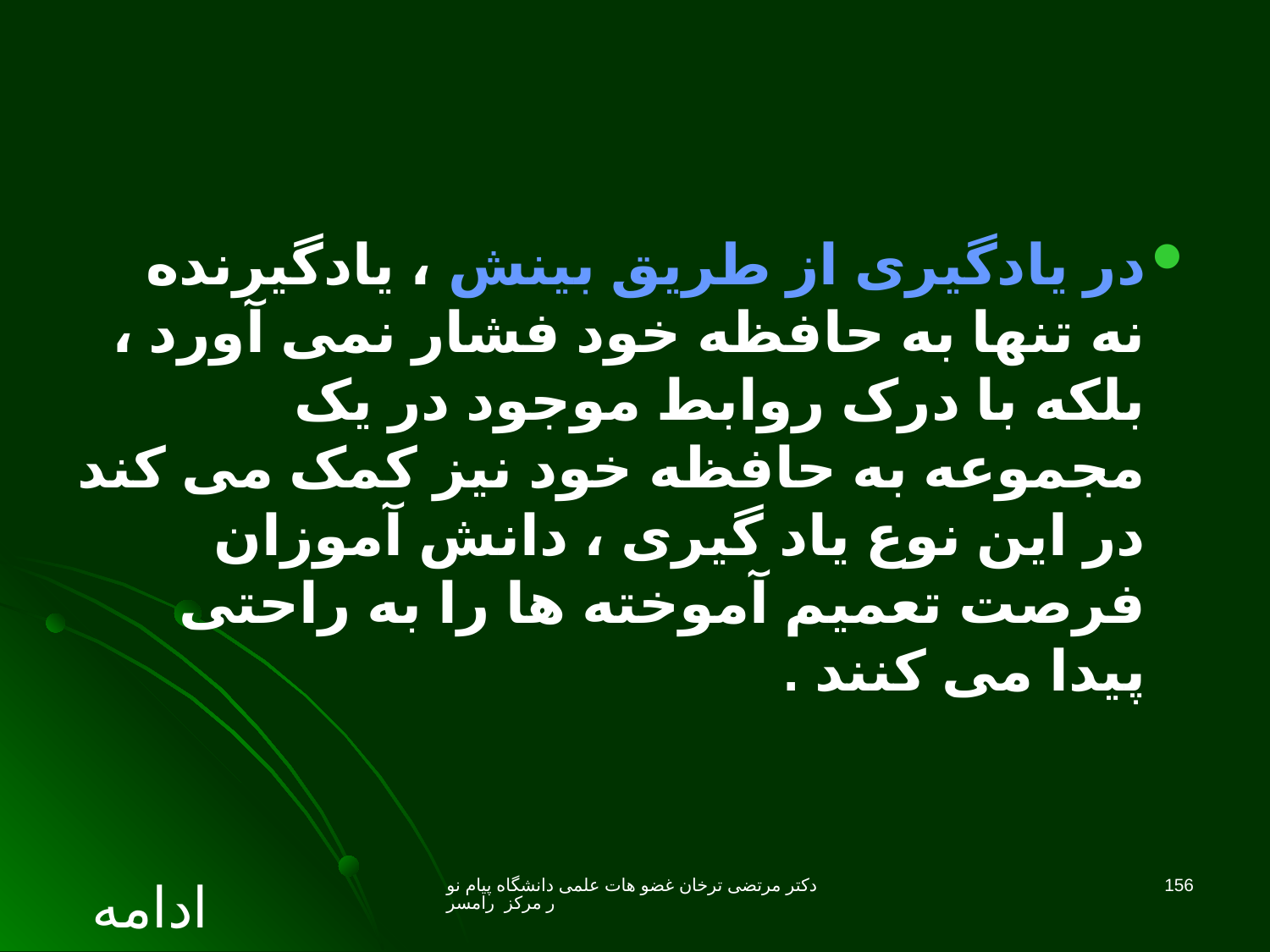

در یادگیری از طریق بینش ، یادگیرنده نه تنها به حافظه خود فشار نمی آورد ، بلکه با درک روابط موجود در یک مجموعه به حافظه خود نیز کمک می کند در این نوع یاد گیری ، دانش آموزان فرصت تعمیم آموخته ها را به راحتی پیدا می کنند .

ادامه
دکتر مرتضی ترخان غضو هات علمی دانشگاه پیام نور مرکز رامسر
156